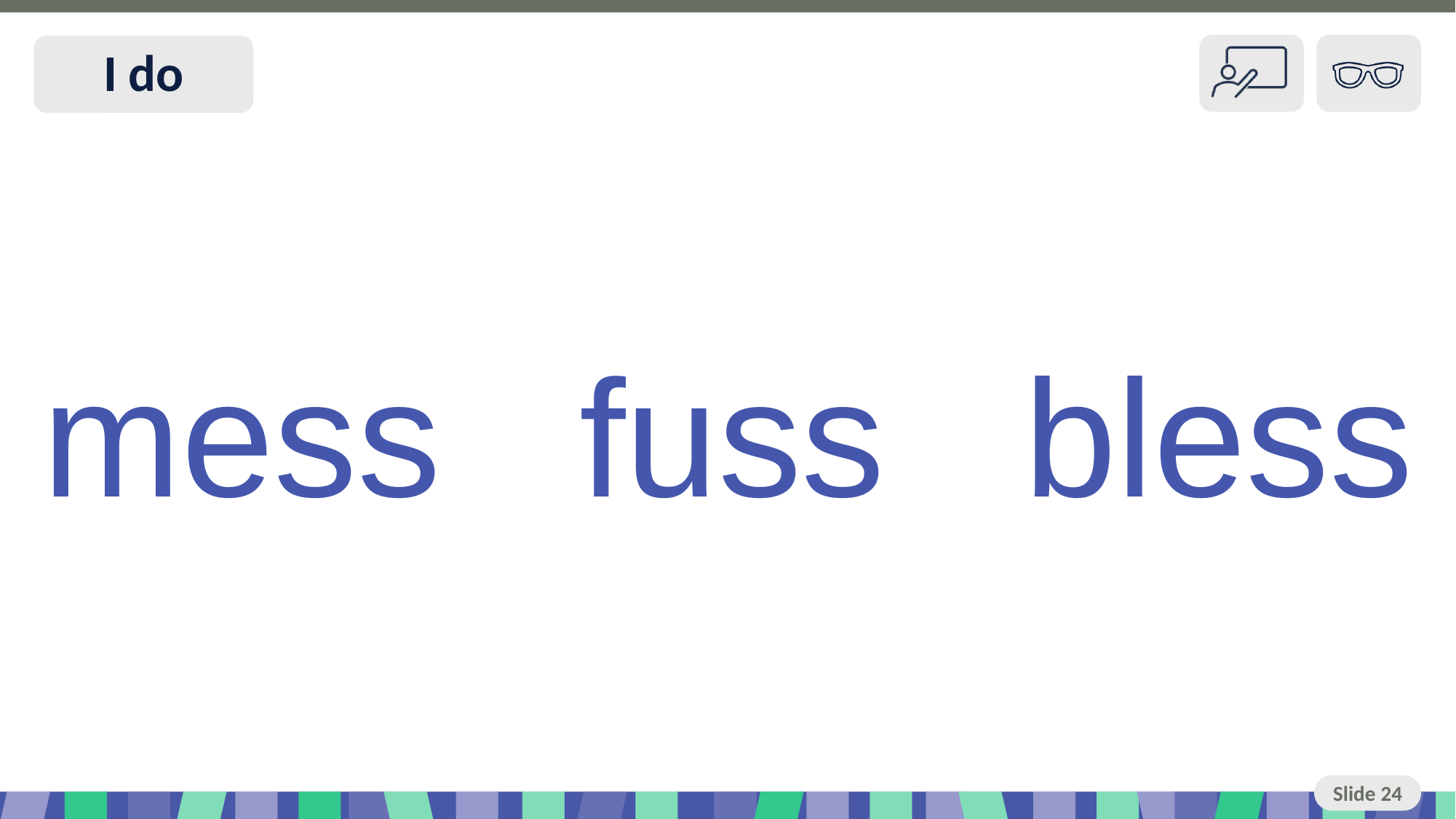

# Slide 24 I do
mess   fuss   bless